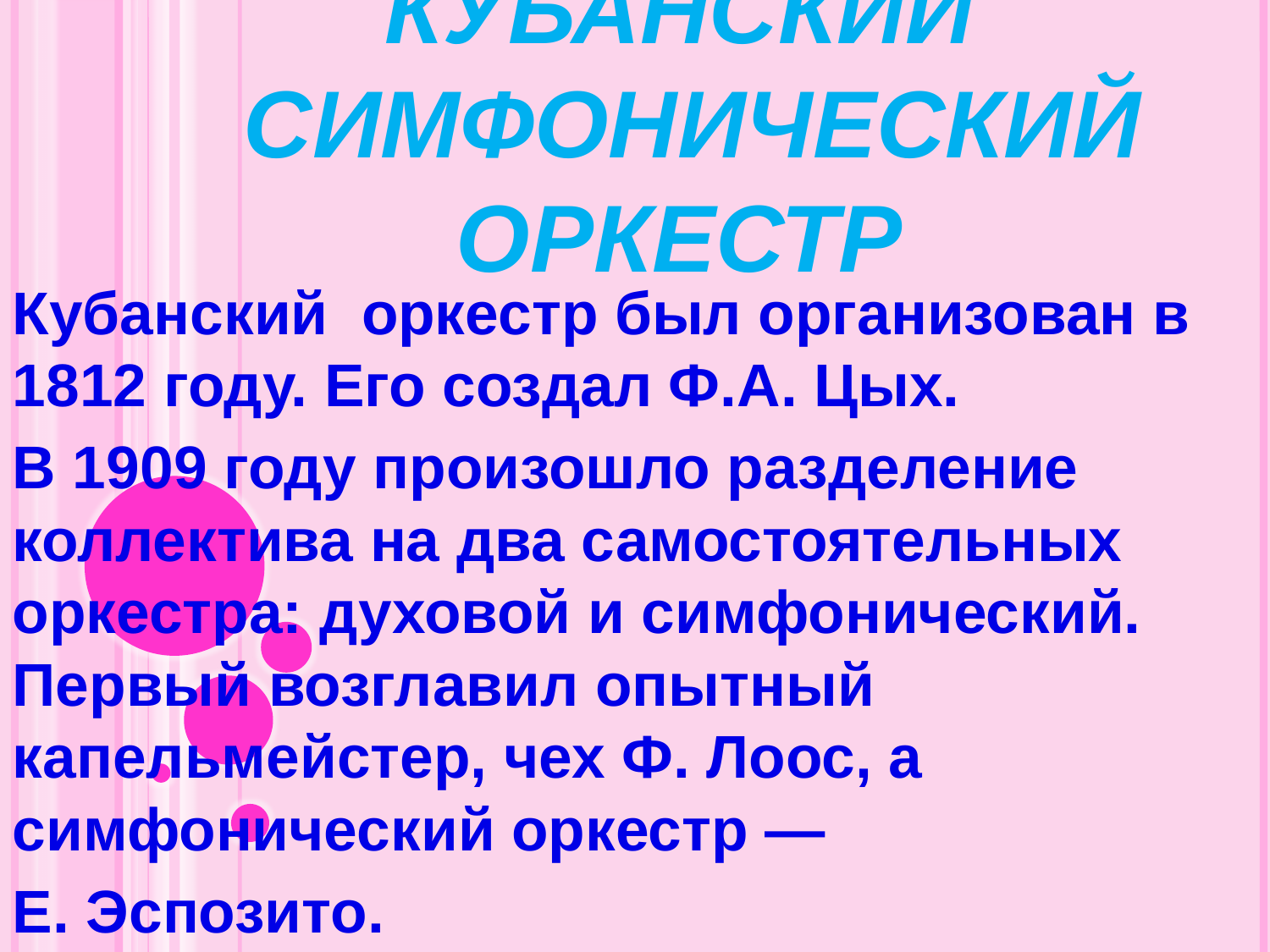

# Кубанский симфонический оркестр
Кубанский  оркестр был организован в 1812 году. Его создал Ф.А. Цых.
В 1909 году произошло разделение коллектива на два самостоятельных оркестра: духовой и симфонический. Первый возглавил опытный капельмейстер, чех Ф. Лоос, а симфонический оркестр —
Е. Эспозито.